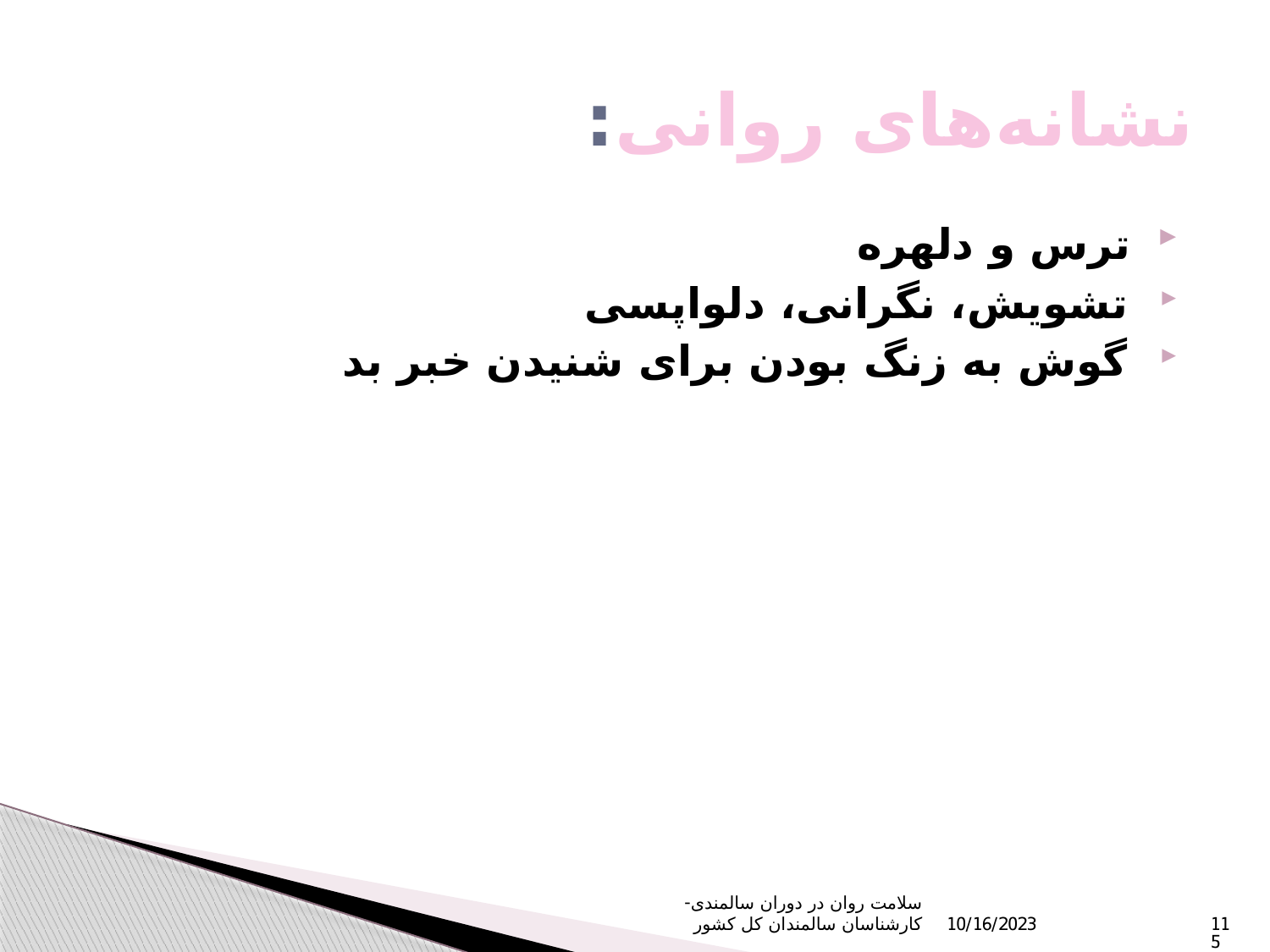

# نشانه‌های روانی:
 ترس و دلهره
 تشویش، نگرانی، دلواپسی
 گوش به زنگ بودن برای شنیدن خبر بد

سلامت روان در دوران سالمندی- کارشناسان سالمندان کل کشور
10/16/2023
115